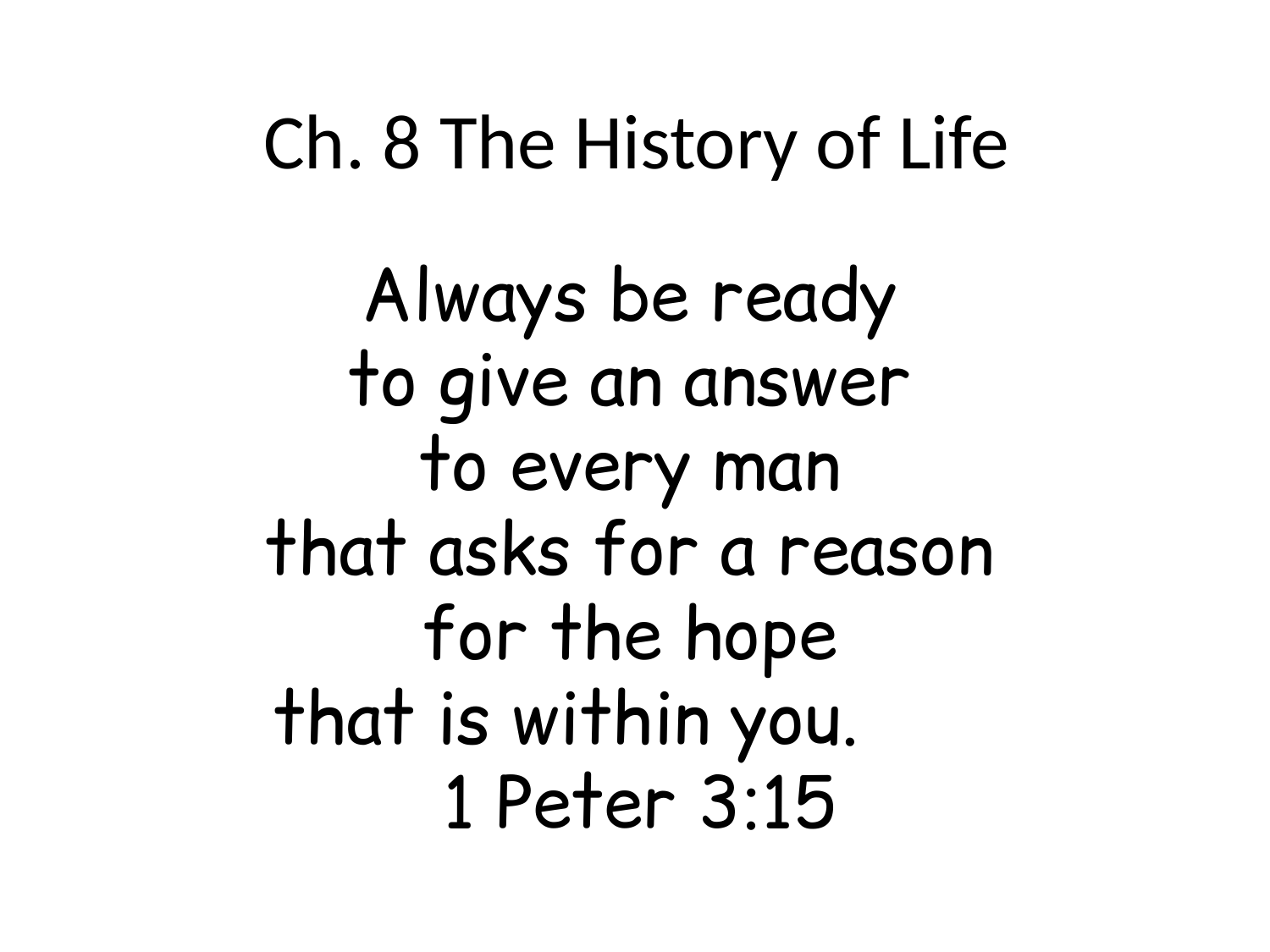

# Ch. 8 The History of Life
Always be ready
to give an answer
to every man
that asks for a reason
for the hope
that is within you.
1 Peter 3:15